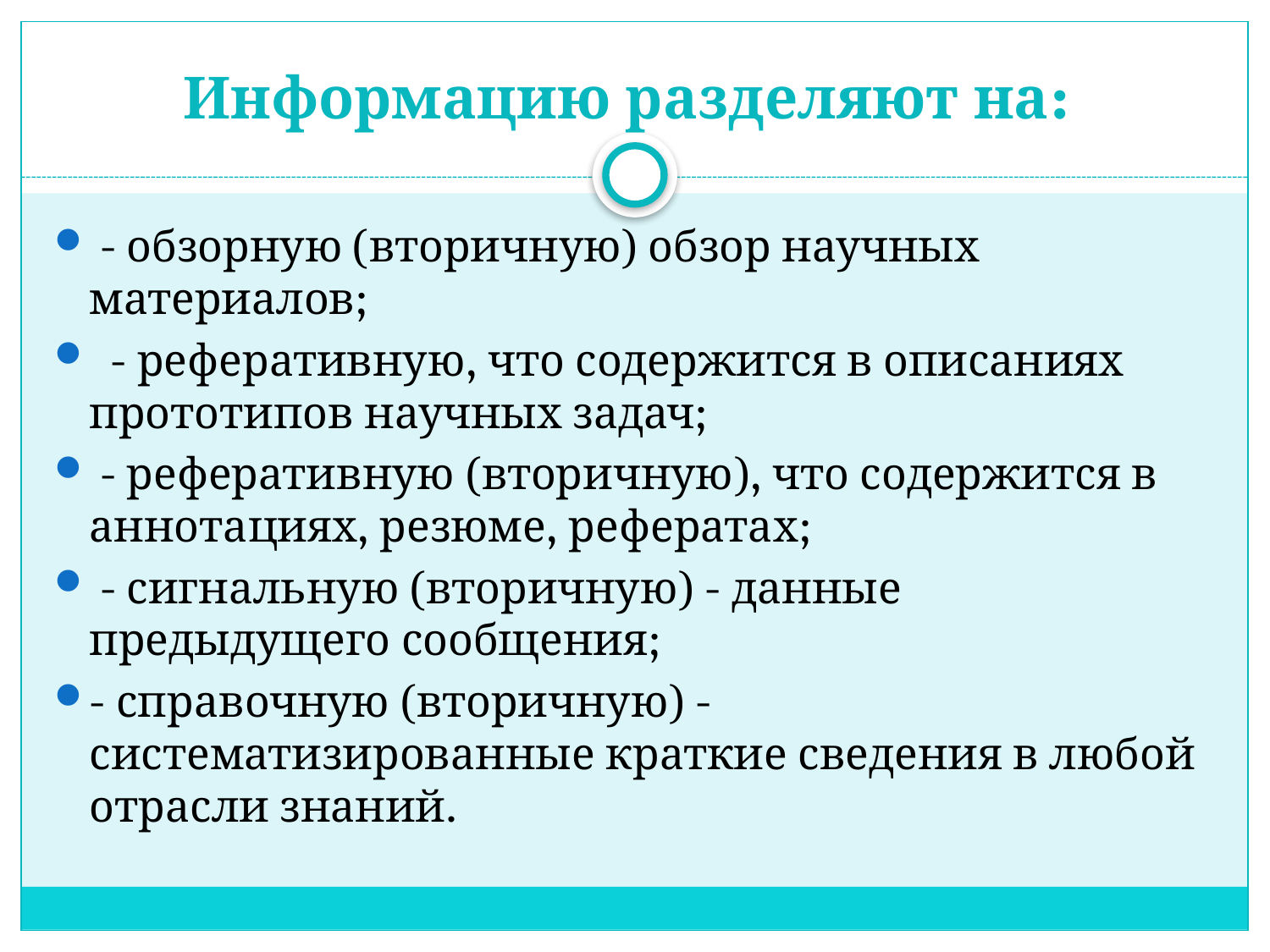

# Информацию разделяют на:
 - обзорную (вторичную) обзор научных материалов;
  - реферативную, что содержится в описаниях прототипов научных задач;
 - реферативную (вторичную), что содержится в аннотациях, резюме, рефератах;
 - сигнальную (вторичную) - данные предыдущего сообщения;
- справочную (вторичную) - систематизированные краткие сведения в любой отрасли знаний.